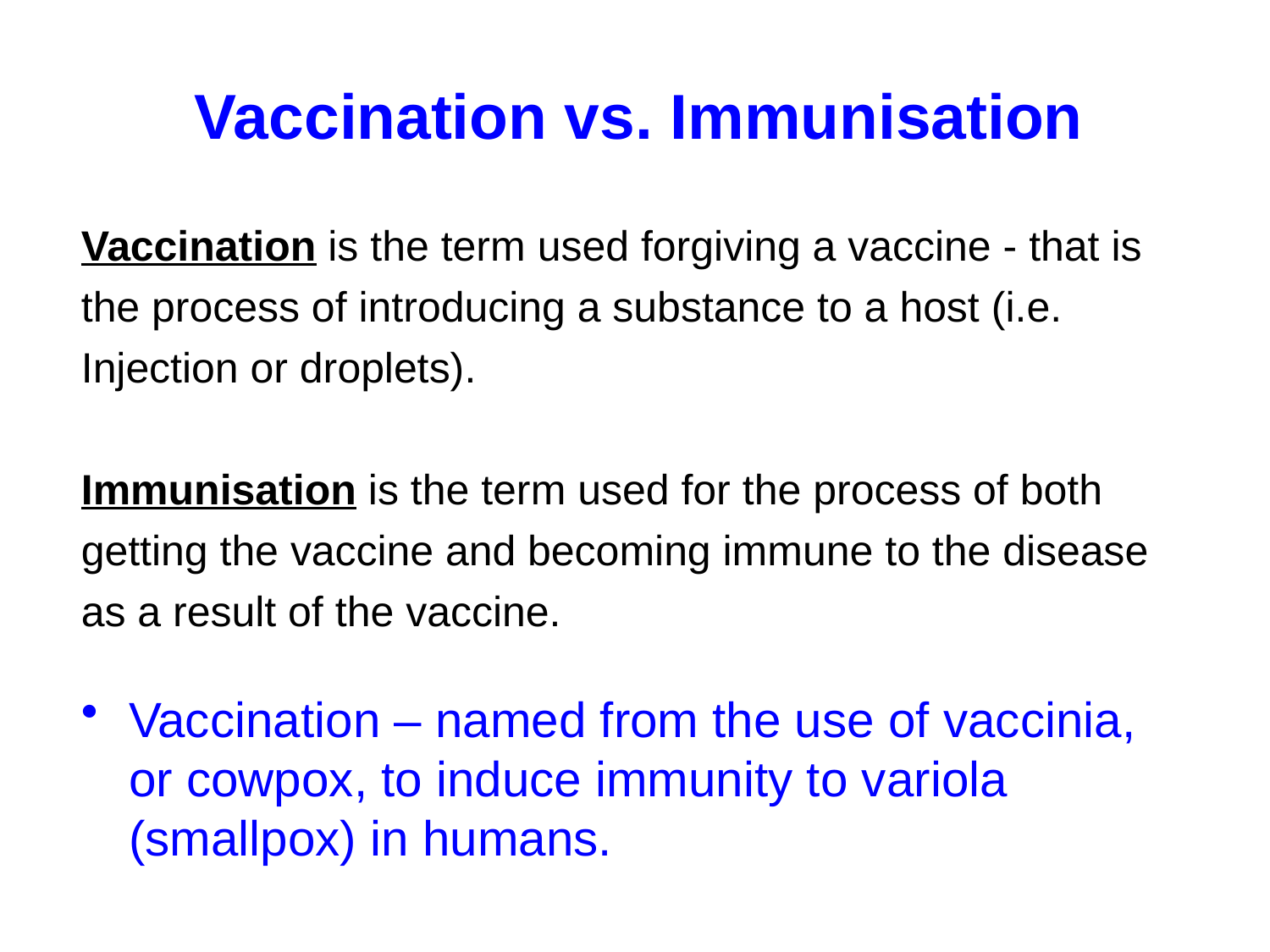

Vaccination vs. Immunisation
Vaccination is the term used forgiving a vaccine - that is the process of introducing a substance to a host (i.e. Injection or droplets).

Immunisation is the term used for the process of both getting the vaccine and becoming immune to the disease as a result of the vaccine.
Vaccination – named from the use of vaccinia, or cowpox, to induce immunity to variola (smallpox) in humans.